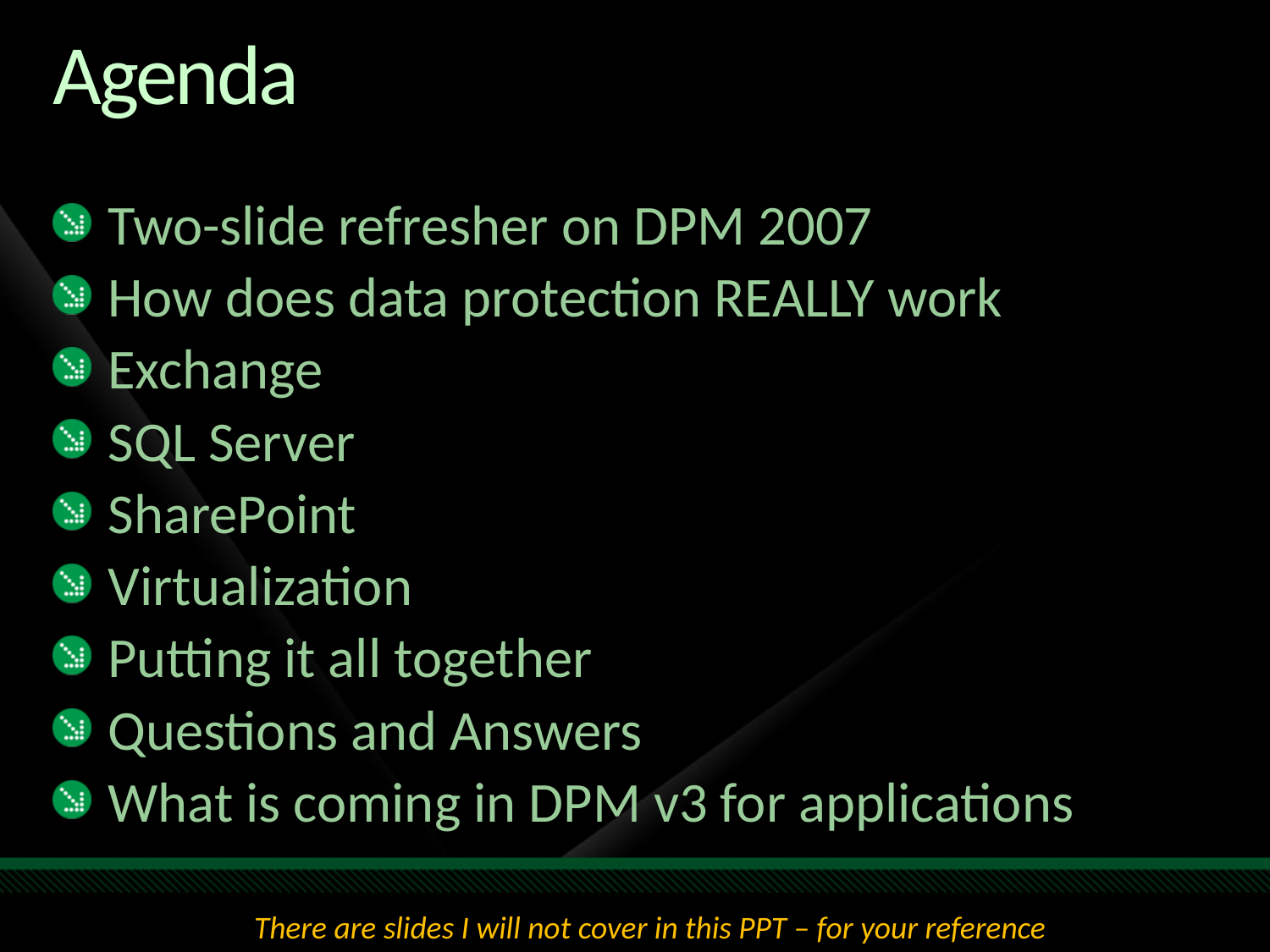

# Agenda
Two-slide refresher on DPM 2007
How does data protection REALLY work
Exchange
SQL Server
SharePoint
Virtualization
Putting it all together
Questions and Answers
What is coming in DPM v3 for applications
There are slides I will not cover in this PPT – for your reference